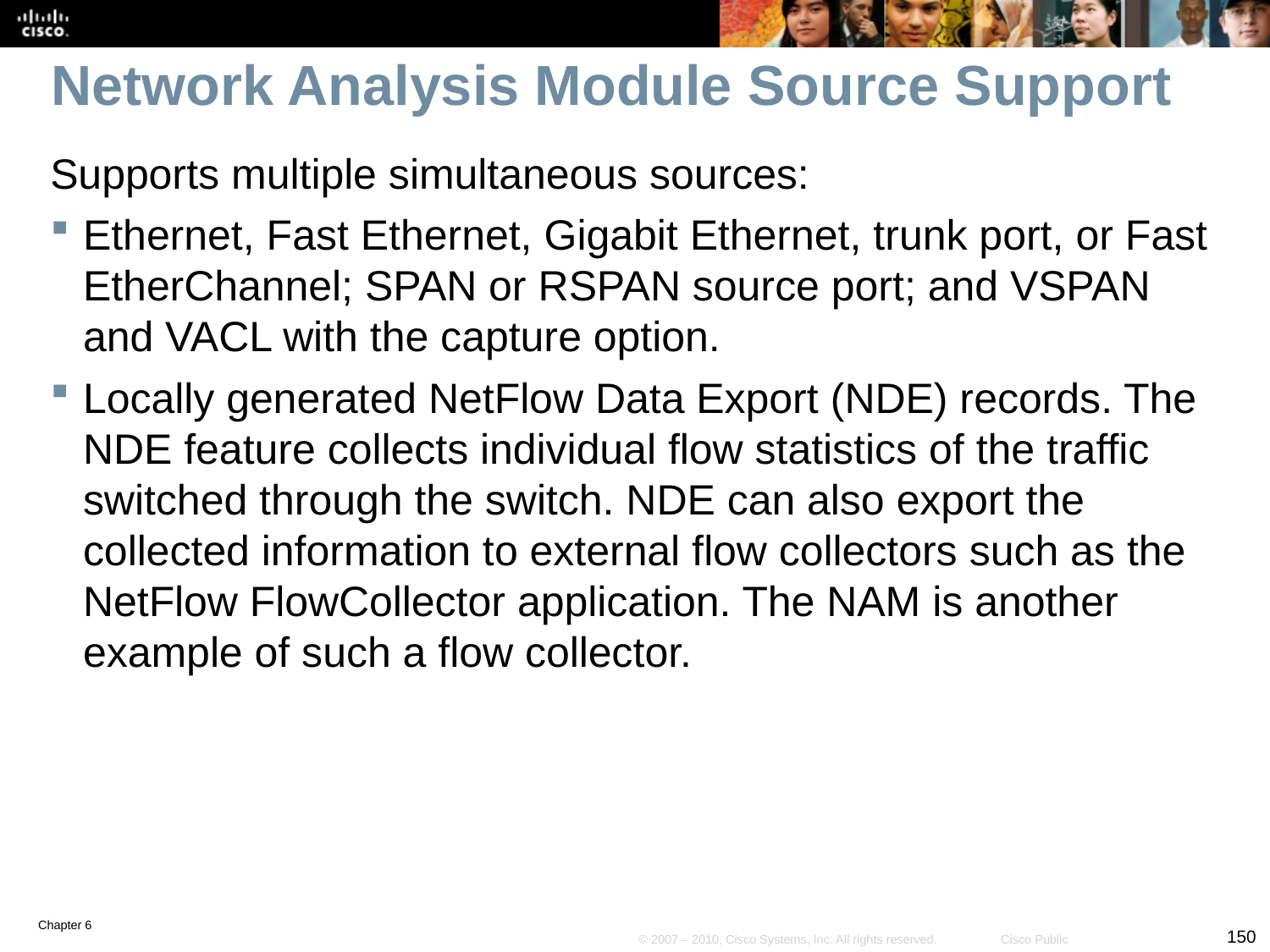

# Network Analysis Module Source Support
Supports multiple simultaneous sources:
Ethernet, Fast Ethernet, Gigabit Ethernet, trunk port, or Fast EtherChannel; SPAN or RSPAN source port; and VSPAN and VACL with the capture option.
Locally generated NetFlow Data Export (NDE) records. The NDE feature collects individual flow statistics of the traffic switched through the switch. NDE can also export the collected information to external flow collectors such as the NetFlow FlowCollector application. The NAM is another example of such a flow collector.